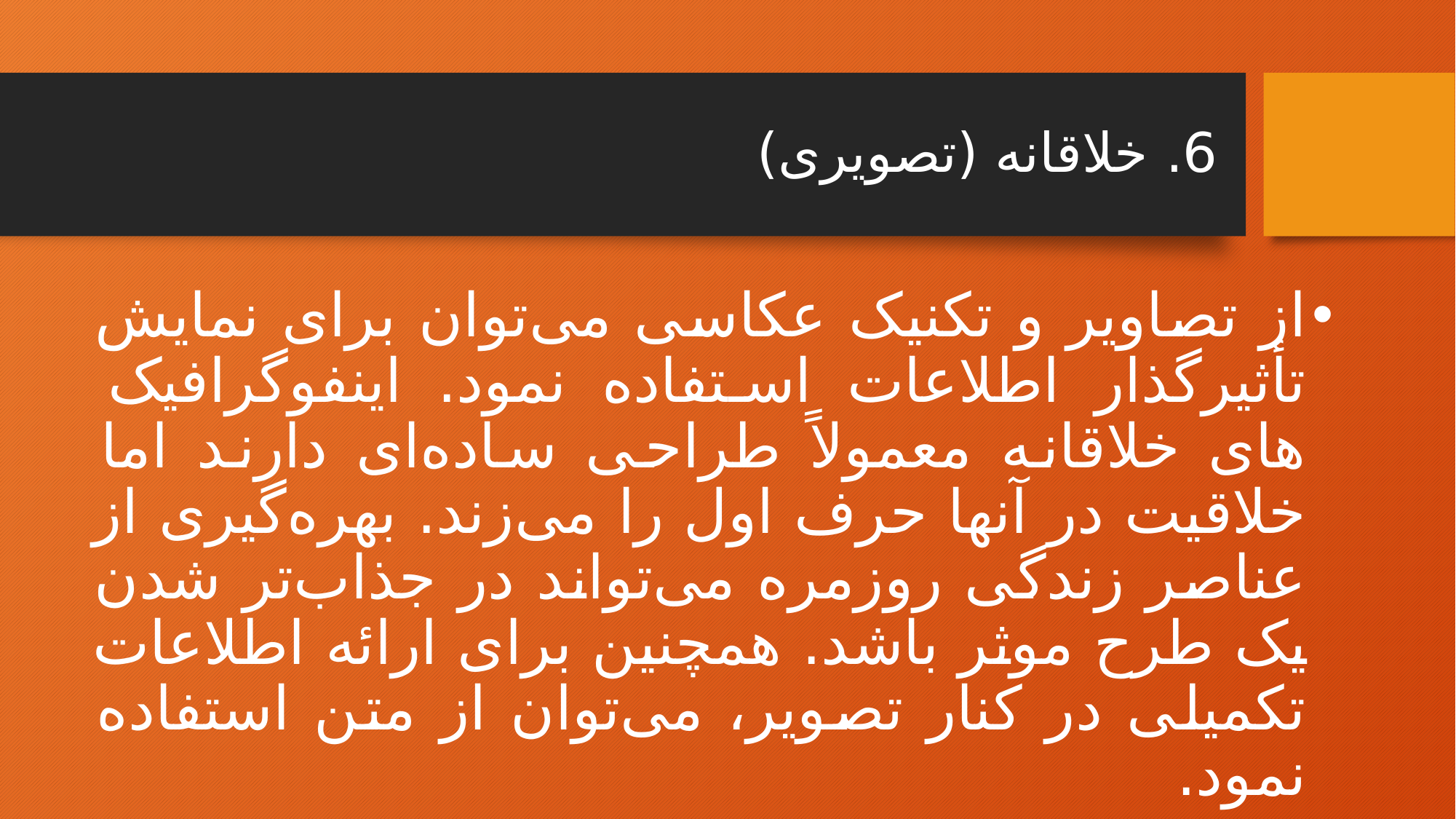

# 6. خلاقانه (تصویری)
از تصاویر و تکنیک عکاسی می‌توان برای نمایش تأثیرگذار اطلاعات استفاده نمود. اینفوگرافیک های خلاقانه معمولاً طراحی ساده‌ای دارند اما خلاقیت در آنها حرف اول را می‌زند. بهره‌گیری از عناصر زندگی روزمره می‌تواند در جذاب‌تر شدن یک طرح موثر باشد. همچنین برای ارائه اطلاعات تکمیلی در کنار تصویر، می‌توان از متن استفاده نمود.